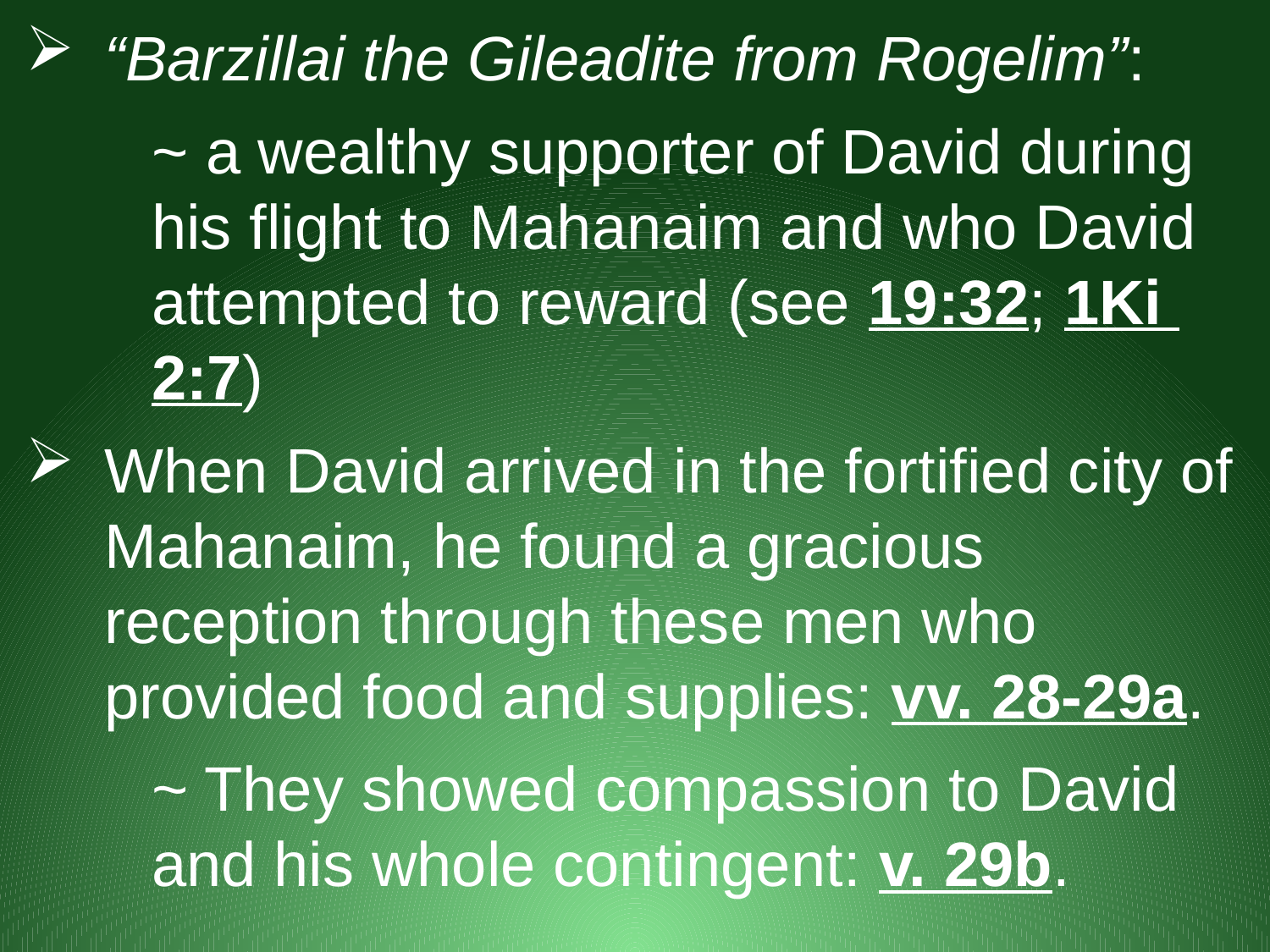

“Barzillai the Gileadite from Rogelim”:
		~ a wealthy supporter of David during 				his flight to Mahanaim and who David 				attempted to reward (see 19:32; 1Ki 				2:7)
When David arrived in the fortified city of Mahanaim, he found a gracious reception through these men who provided food and supplies: vv. 28-29a.
		~ They showed compassion to David 						and his whole contingent: v. 29b.